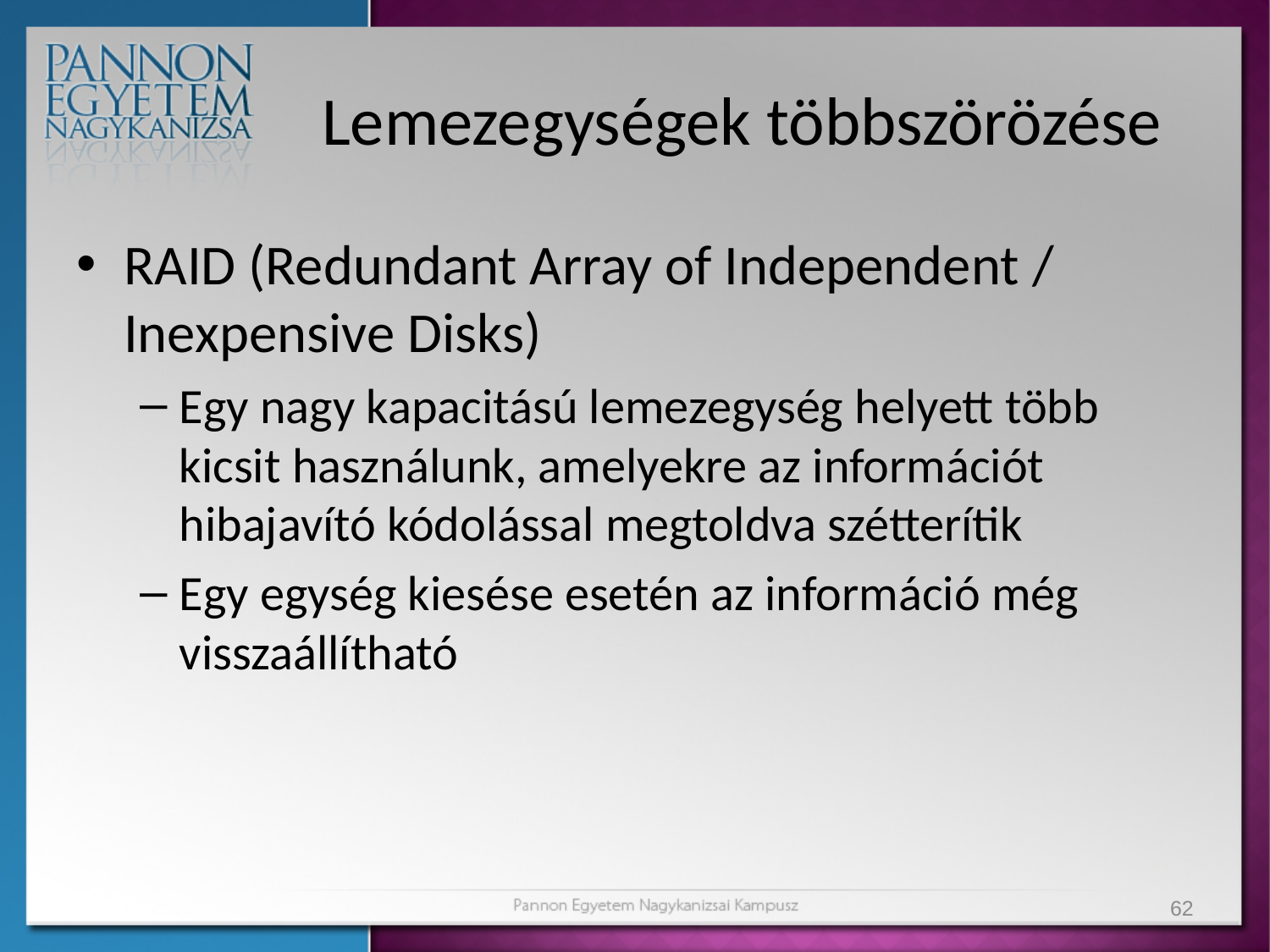

# Lemezegységek többszörözése
RAID (Redundant Array of Independent / Inexpensive Disks)
Egy nagy kapacitású lemezegység helyett több kicsit használunk, amelyekre az információt hibajavító kódolással megtoldva szétterítik
Egy egység kiesése esetén az információ még visszaállítható
62